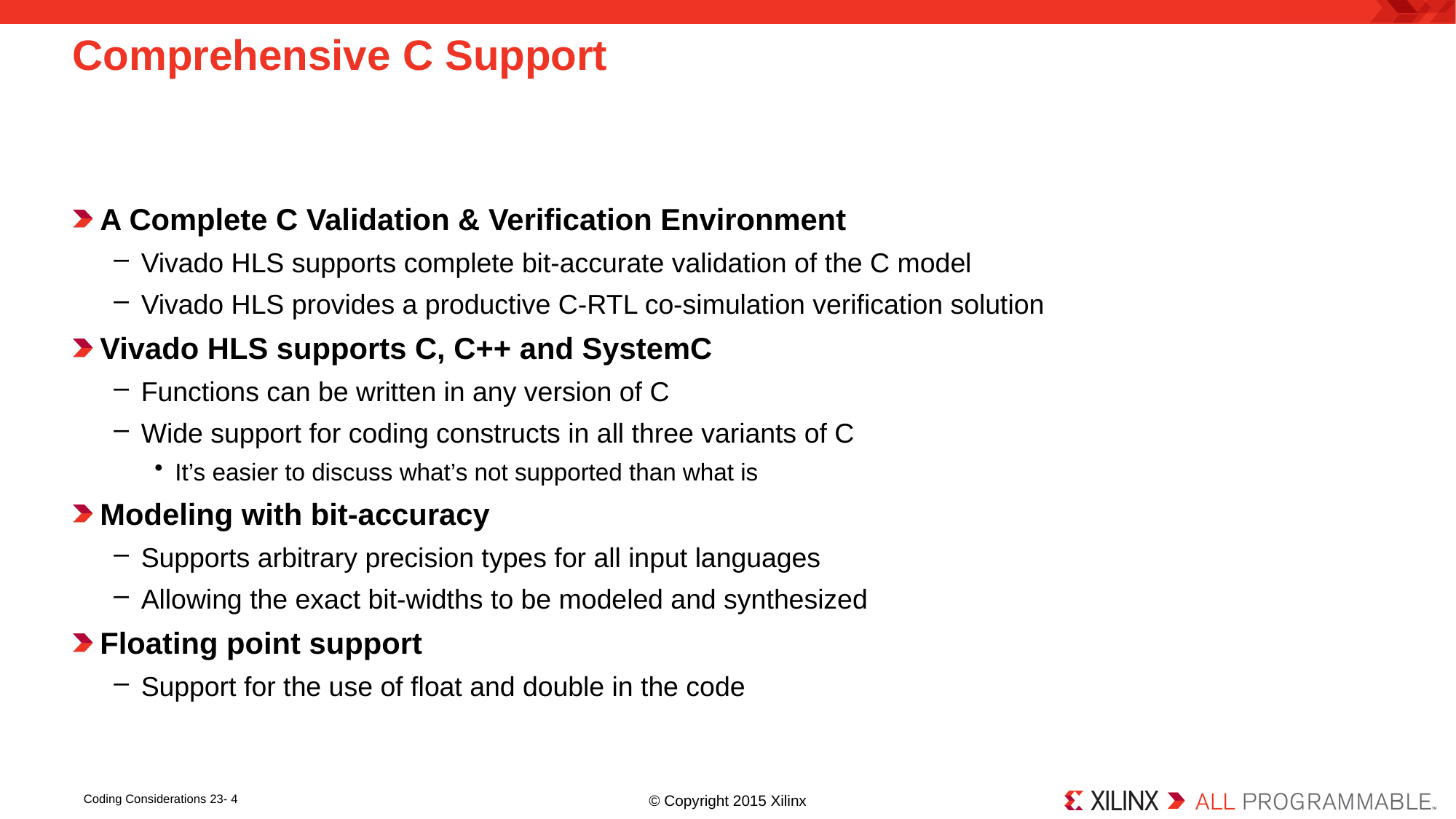

# Comprehensive C Support
A Complete C Validation & Verification Environment
Vivado HLS supports complete bit-accurate validation of the C model
Vivado HLS provides a productive C-RTL co-simulation verification solution
Vivado HLS supports C, C++ and SystemC
Functions can be written in any version of C
Wide support for coding constructs in all three variants of C
It’s easier to discuss what’s not supported than what is
Modeling with bit-accuracy
Supports arbitrary precision types for all input languages
Allowing the exact bit-widths to be modeled and synthesized
Floating point support
Support for the use of float and double in the code
Coding Considerations 23- 4
© Copyright 2015 Xilinx